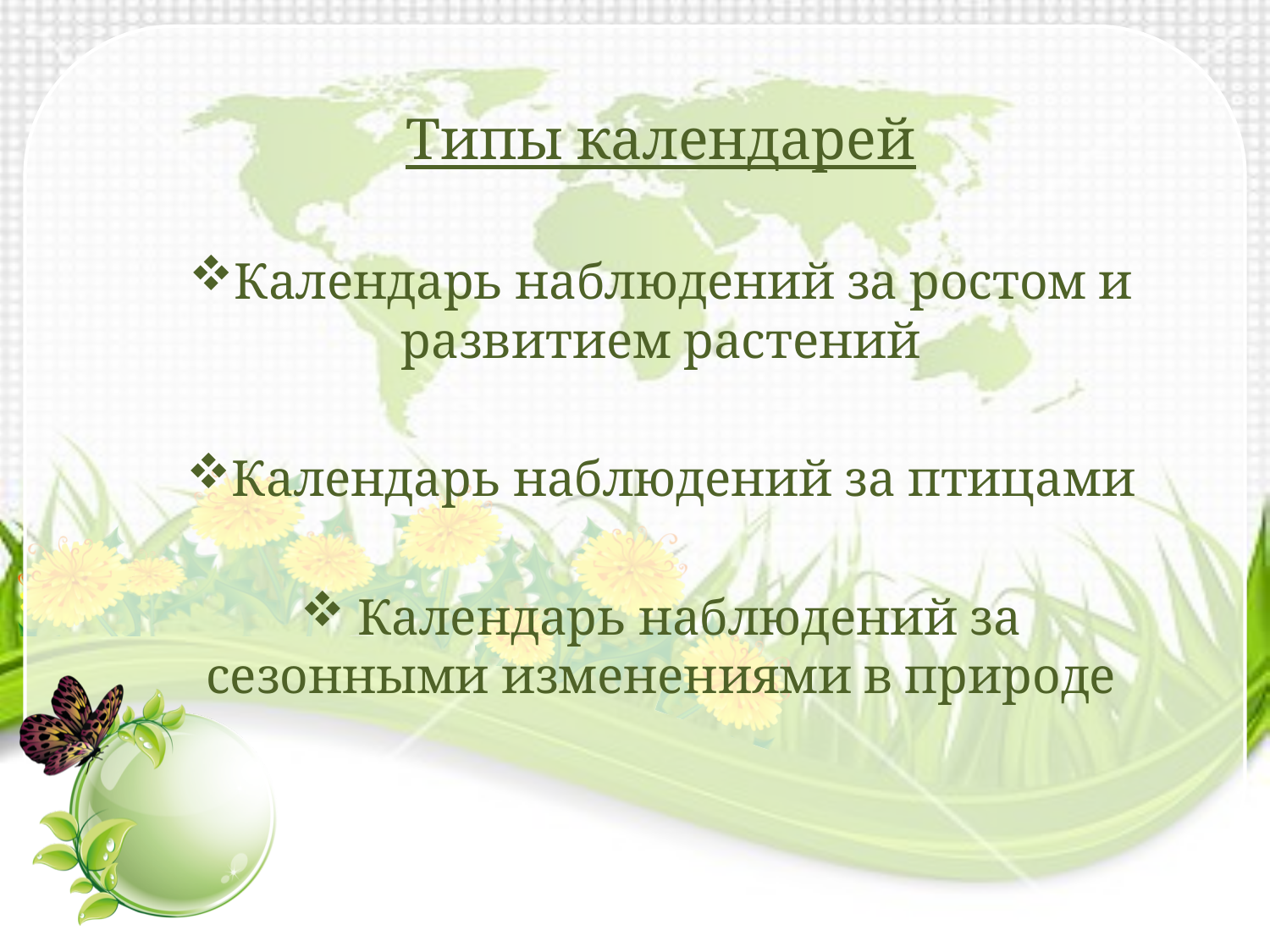

Типы календарей

Календарь наблюдений за ростом и развитием растений

Календарь наблюдений за птицами

 Календарь наблюдений за сезонными изменениями в природе